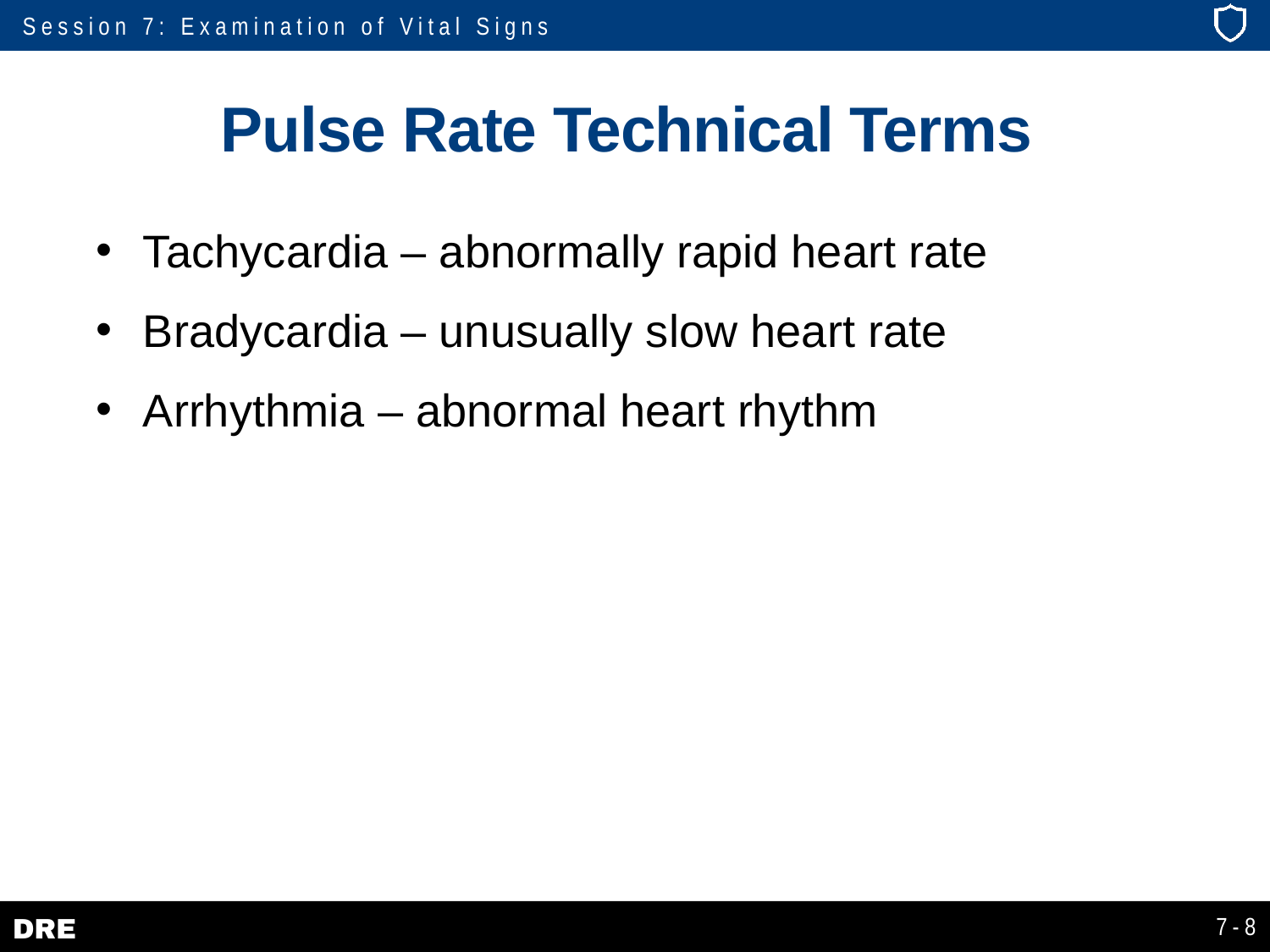

# Pulse Rate Technical Terms
Tachycardia – abnormally rapid heart rate
Bradycardia – unusually slow heart rate
Arrhythmia – abnormal heart rhythm
7-8